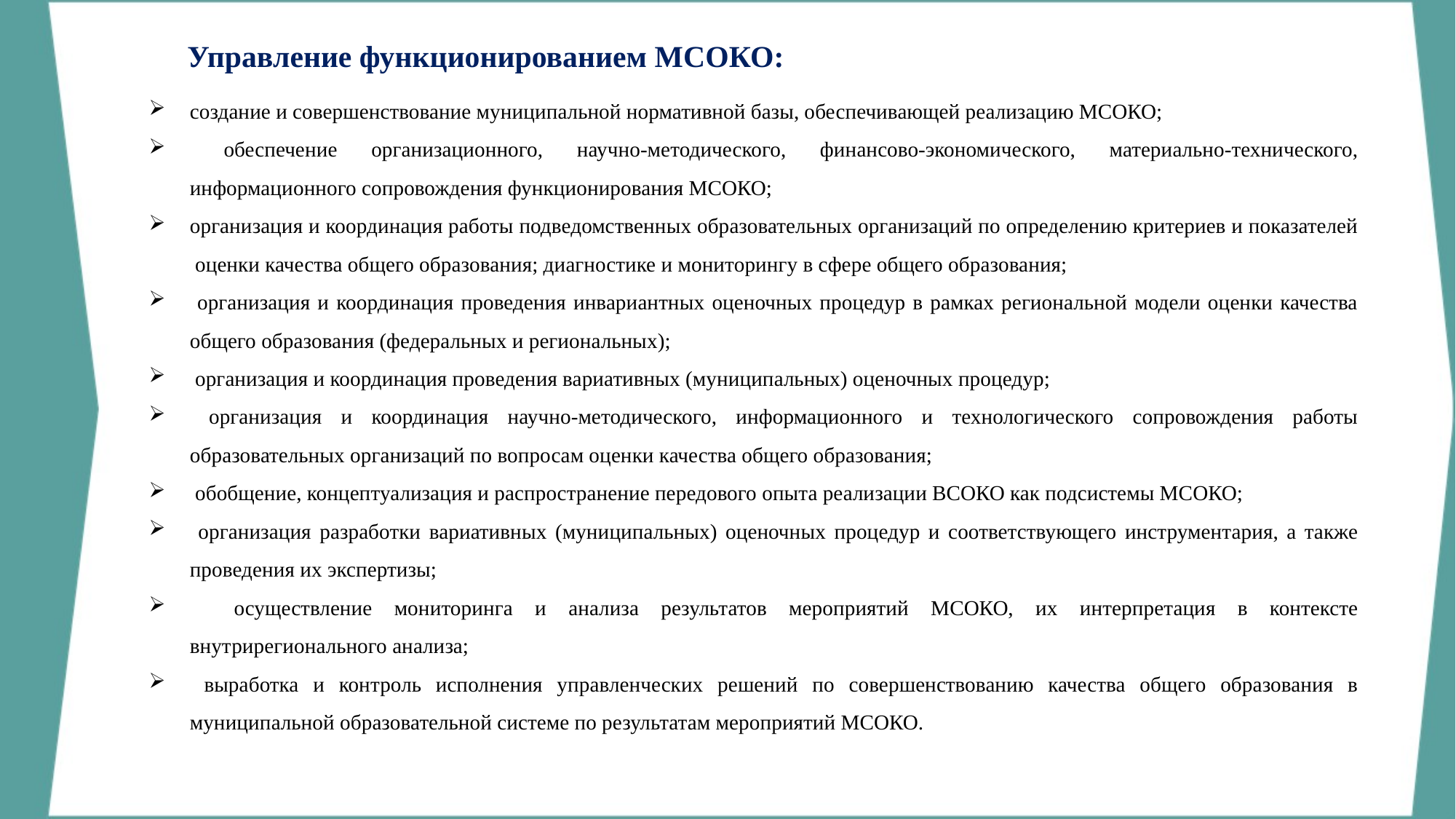

Управление функционированием МСОКО:
создание и совершенствование муниципальной нормативной базы, обеспечивающей реализацию МСОКО;
 обеспечение организационного, научно-методического, финансово-экономического, материально-технического, информационного сопровождения функционирования МСОКО;
организация и координация работы подведомственных образовательных организаций по определению критериев и показателей  оценки качества общего образования; диагностике и мониторингу в сфере общего образования;
 организация и координация проведения инвариантных оценочных процедур в рамках региональной модели оценки качества общего образования (федеральных и региональных);
 организация и координация проведения вариативных (муниципальных) оценочных процедур;
 организация и координация научно-методического, информационного и технологического сопровождения работы образовательных организаций по вопросам оценки качества общего образования;
 обобщение, концептуализация и распространение передового опыта реализации ВСОКО как подсистемы МСОКО;
 организация разработки вариативных (муниципальных) оценочных процедур и соответствующего инструментария, а также проведения их экспертизы;
  осуществление мониторинга и анализа результатов мероприятий МСОКО, их интерпретация в контексте внутрирегионального анализа;
 выработка и контроль исполнения управленческих решений по совершенствованию качества общего образования в муниципальной образовательной системе по результатам мероприятий МСОКО.